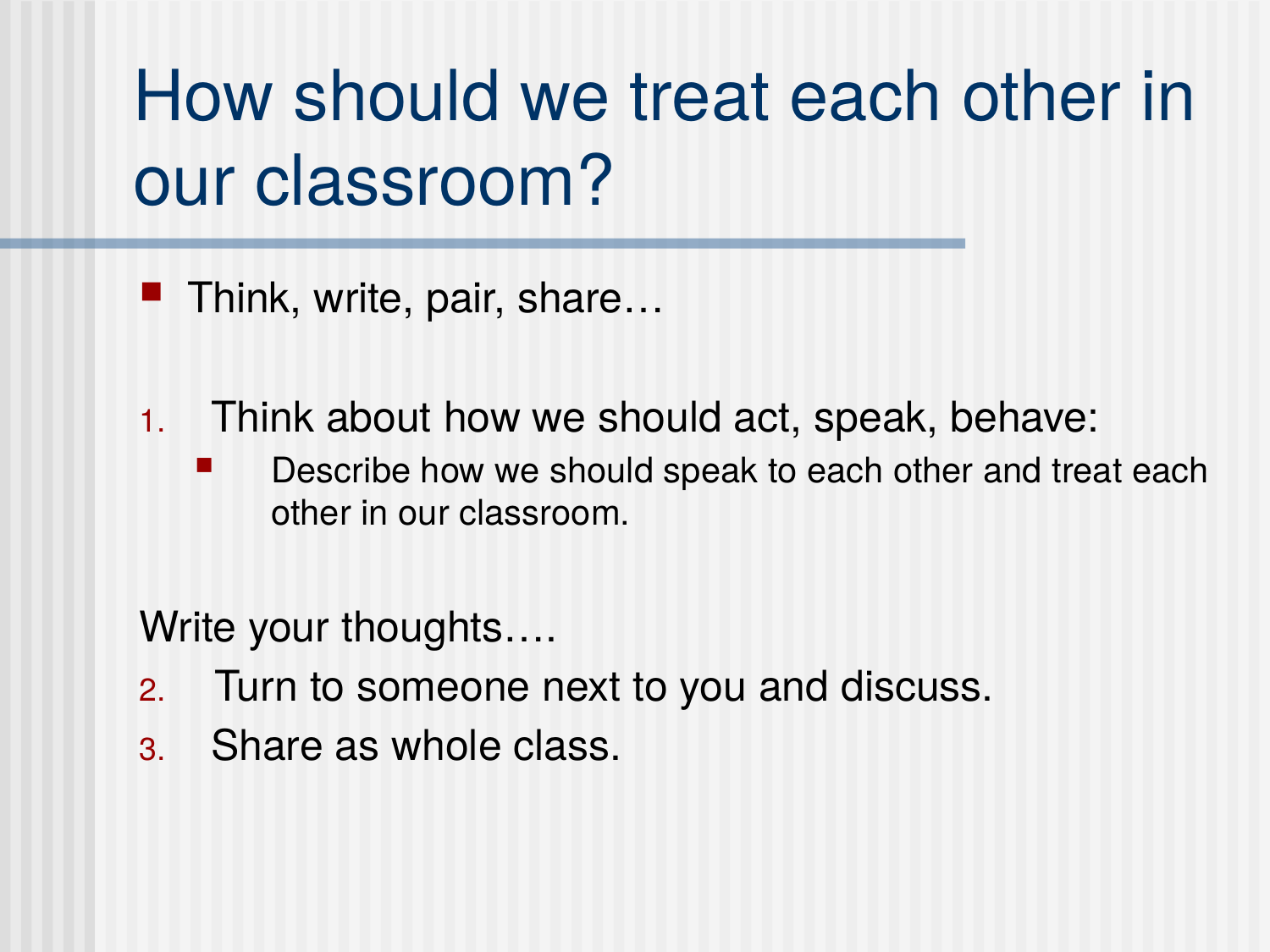

# How should we treat each other in our classroom?
Think, write, pair, share…

Think about how we should act, speak, behave:
Describe how we should speak to each other and treat each other in our classroom.

Write your thoughts….
 Turn to someone next to you and discuss.
Share as whole class.